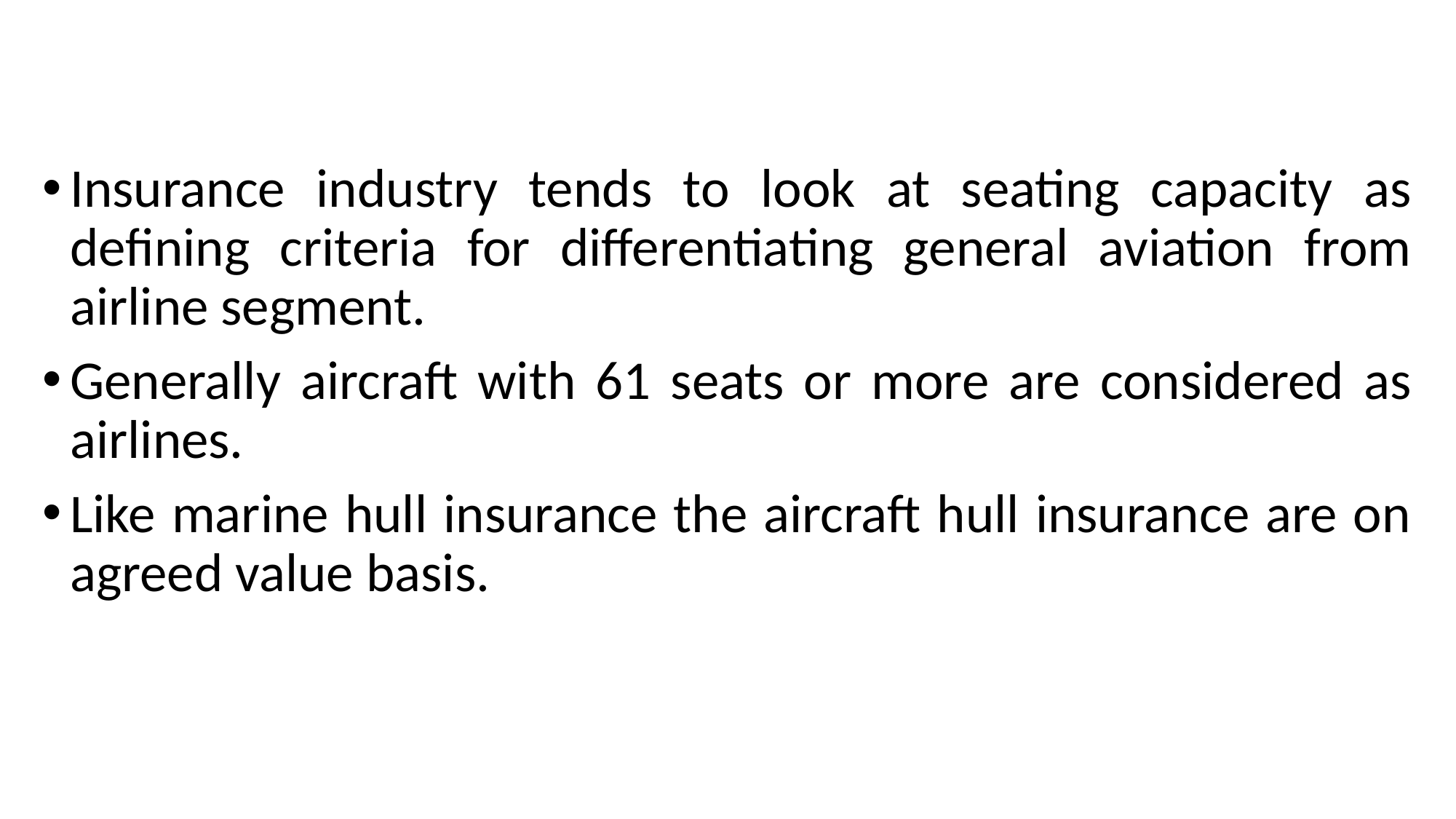

Insurance industry tends to look at seating capacity as defining criteria for differentiating general aviation from airline segment.
Generally aircraft with 61 seats or more are considered as airlines.
Like marine hull insurance the aircraft hull insurance are on agreed value basis.